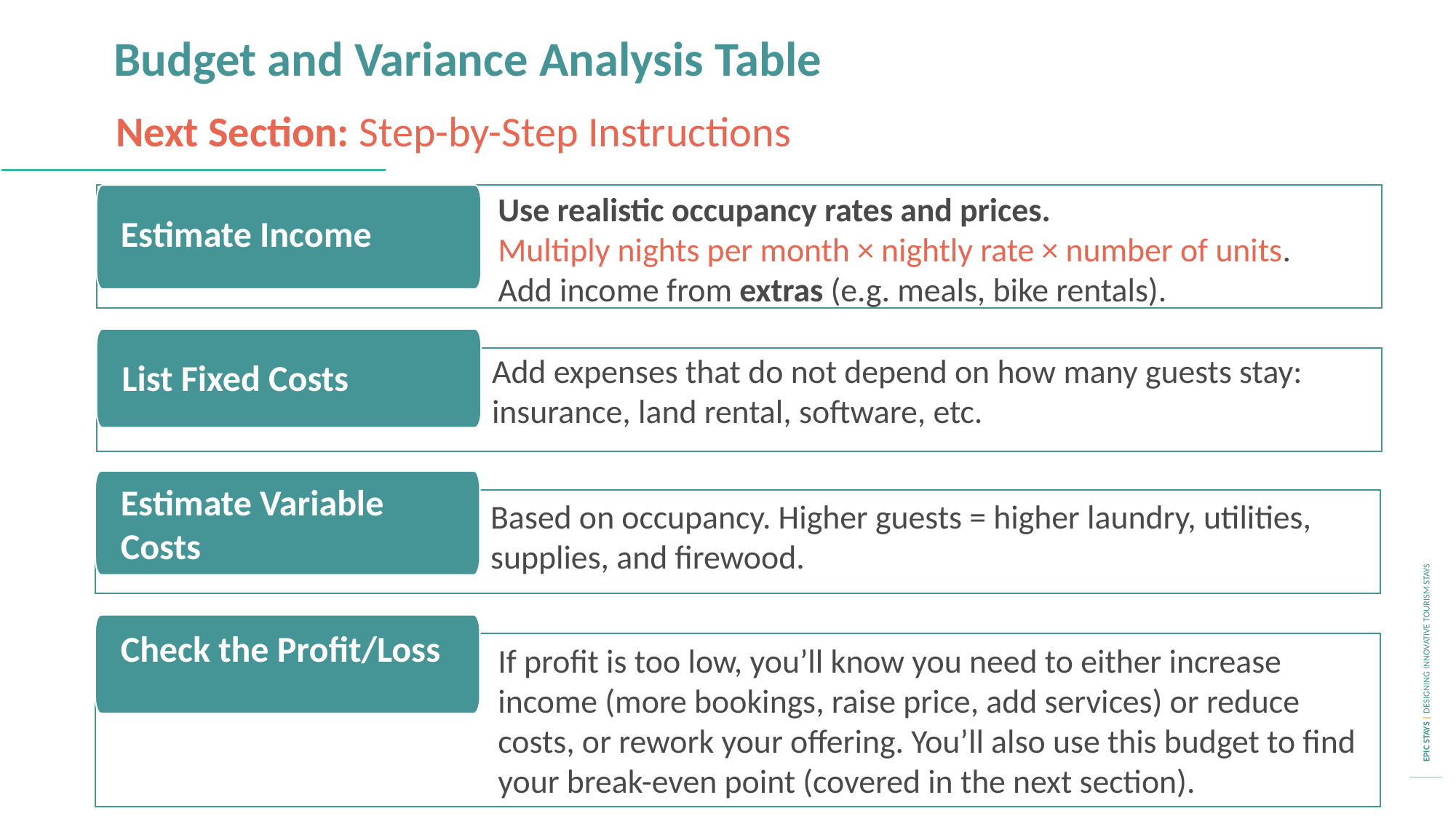

Budget and Variance Analysis Table

Next Section: Step-by-Step Instructions
Use realistic occupancy rates and prices.
Multiply nights per month × nightly rate × number of units.
Add income from extras (e.g. meals, bike rentals).

Estimate Income

Add expenses that do not depend on how many guests stay: insurance, land rental, software, etc.

List Fixed Costs

Estimate Variable Costs

Based on occupancy. Higher guests = higher laundry, utilities, supplies, and firewood.

Check the Profit/Loss

If profit is too low, you’ll know you need to either increase income (more bookings, raise price, add services) or reduce costs, or rework your offering. You’ll also use this budget to find your break-even point (covered in the next section).